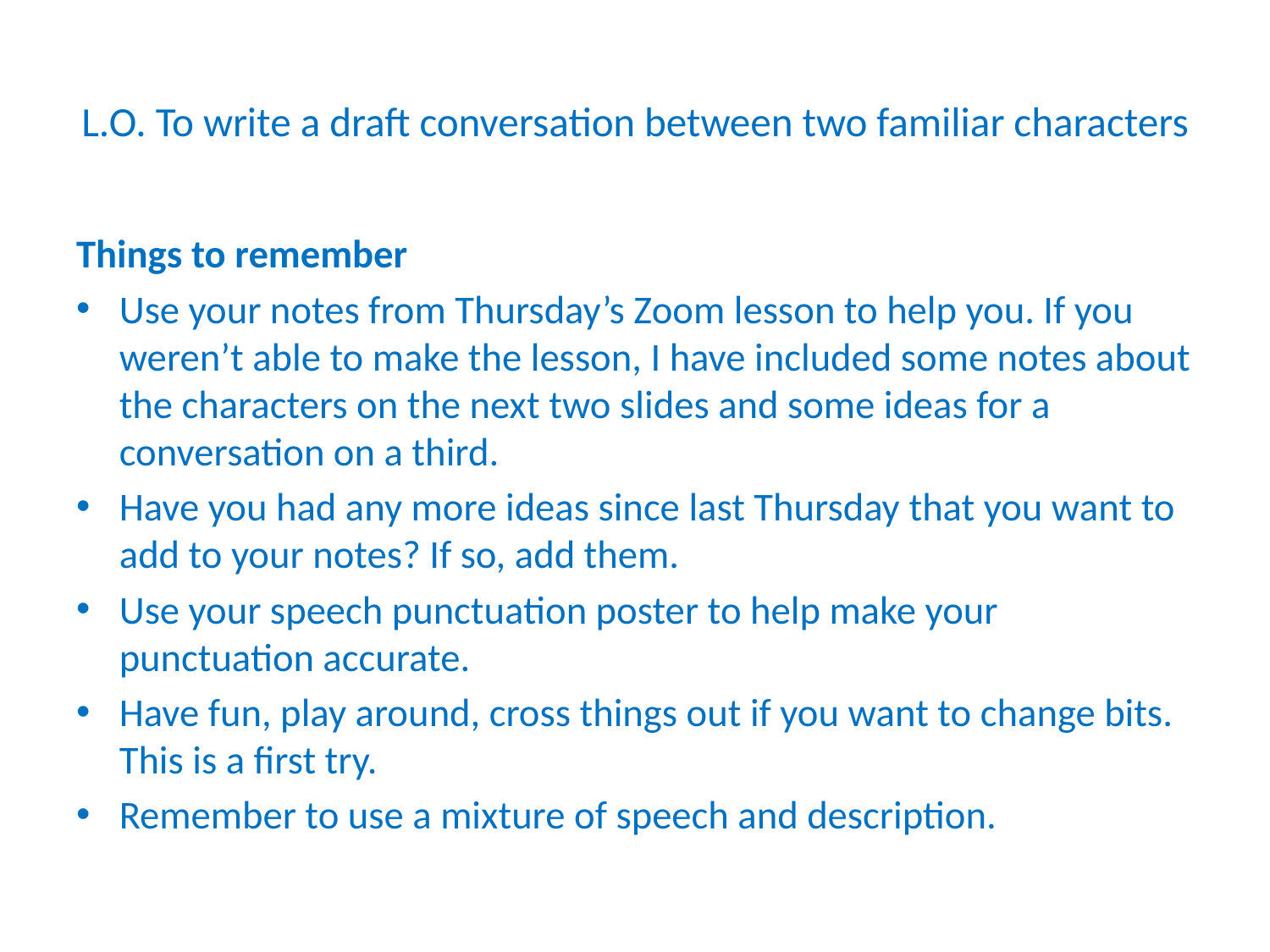

# L.O. To write a draft conversation between two familiar characters
Things to remember
Use your notes from Thursday’s Zoom lesson to help you. If you weren’t able to make the lesson, I have included some notes about the characters on the next two slides and some ideas for a conversation on a third.
Have you had any more ideas since last Thursday that you want to add to your notes? If so, add them.
Use your speech punctuation poster to help make your punctuation accurate.
Have fun, play around, cross things out if you want to change bits. This is a first try.
Remember to use a mixture of speech and description.